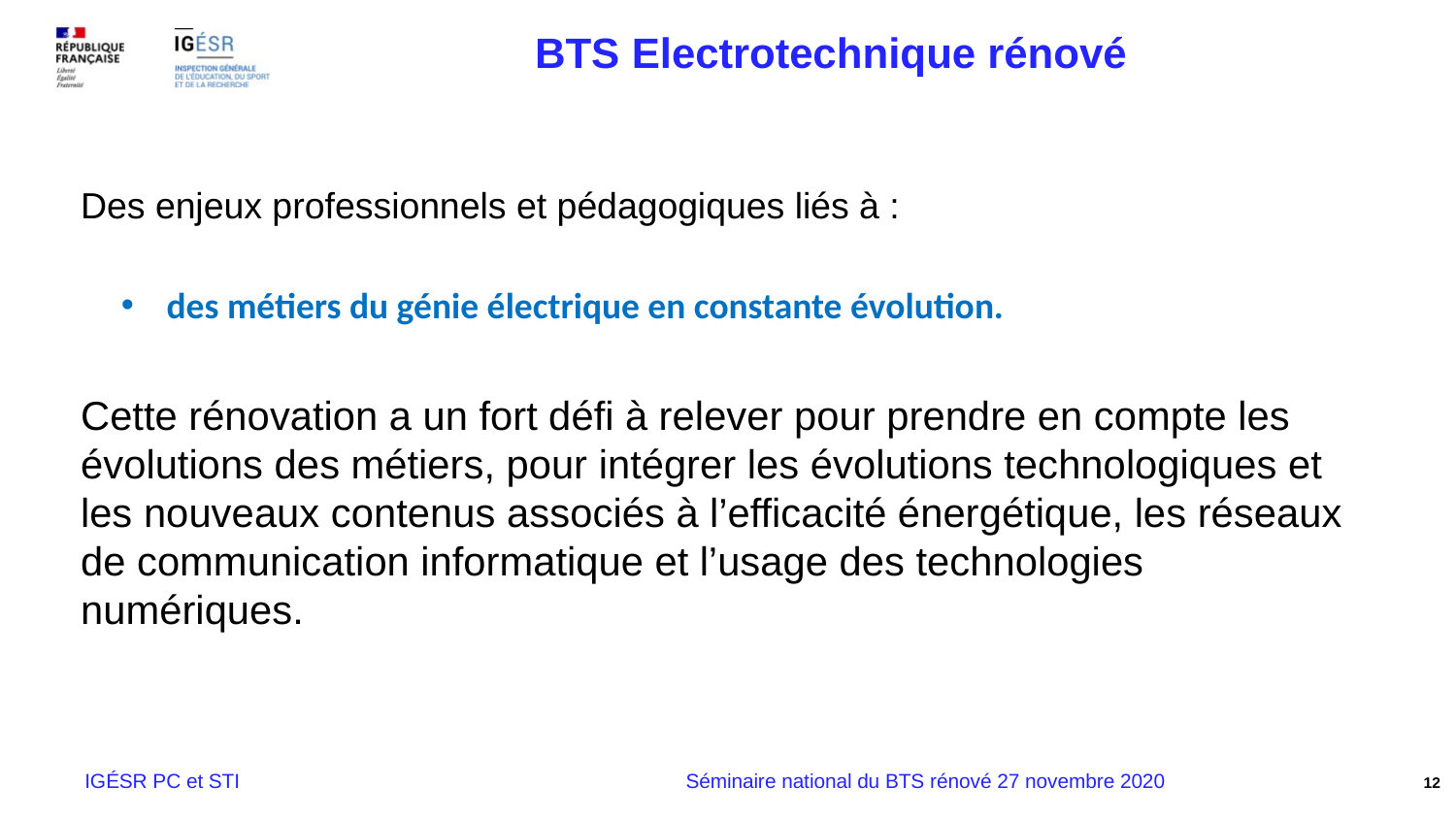

BTS Electrotechnique rénové
Des enjeux professionnels et pédagogiques liés à :

des métiers du génie électrique en constante évolution.

Cette rénovation a un fort défi à relever pour prendre en compte les évolutions des métiers, pour intégrer les évolutions technologiques et les nouveaux contenus associés à l’efficacité énergétique, les réseaux de communication informatique et l’usage des technologies numériques.
12